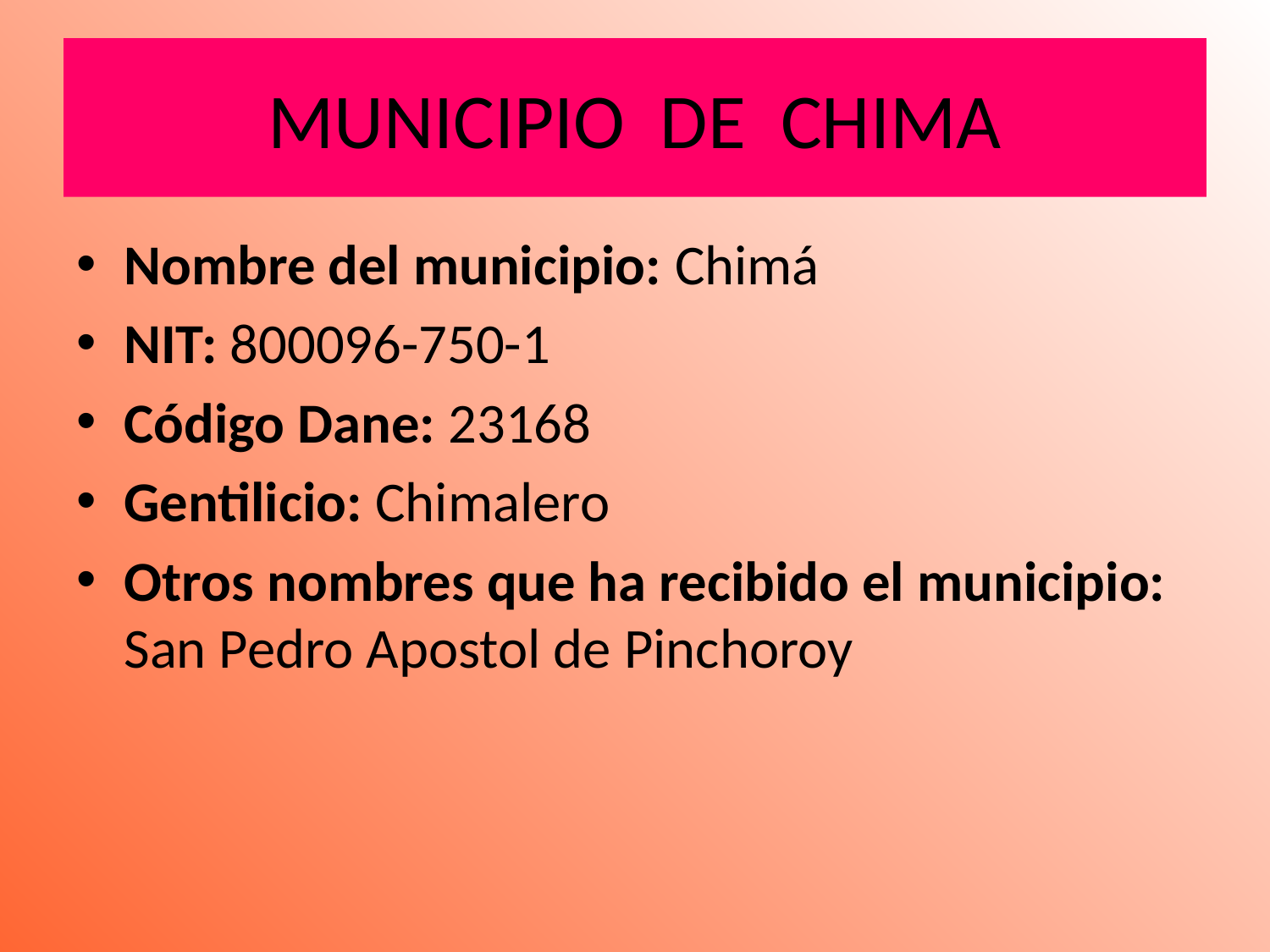

# MUNICIPIO  DE  CHIMA
Nombre del municipio: Chimá
NIT: 800096-750-1
Código Dane: 23168
Gentilicio: Chimalero
Otros nombres que ha recibido el municipio: San Pedro Apostol de Pinchoroy